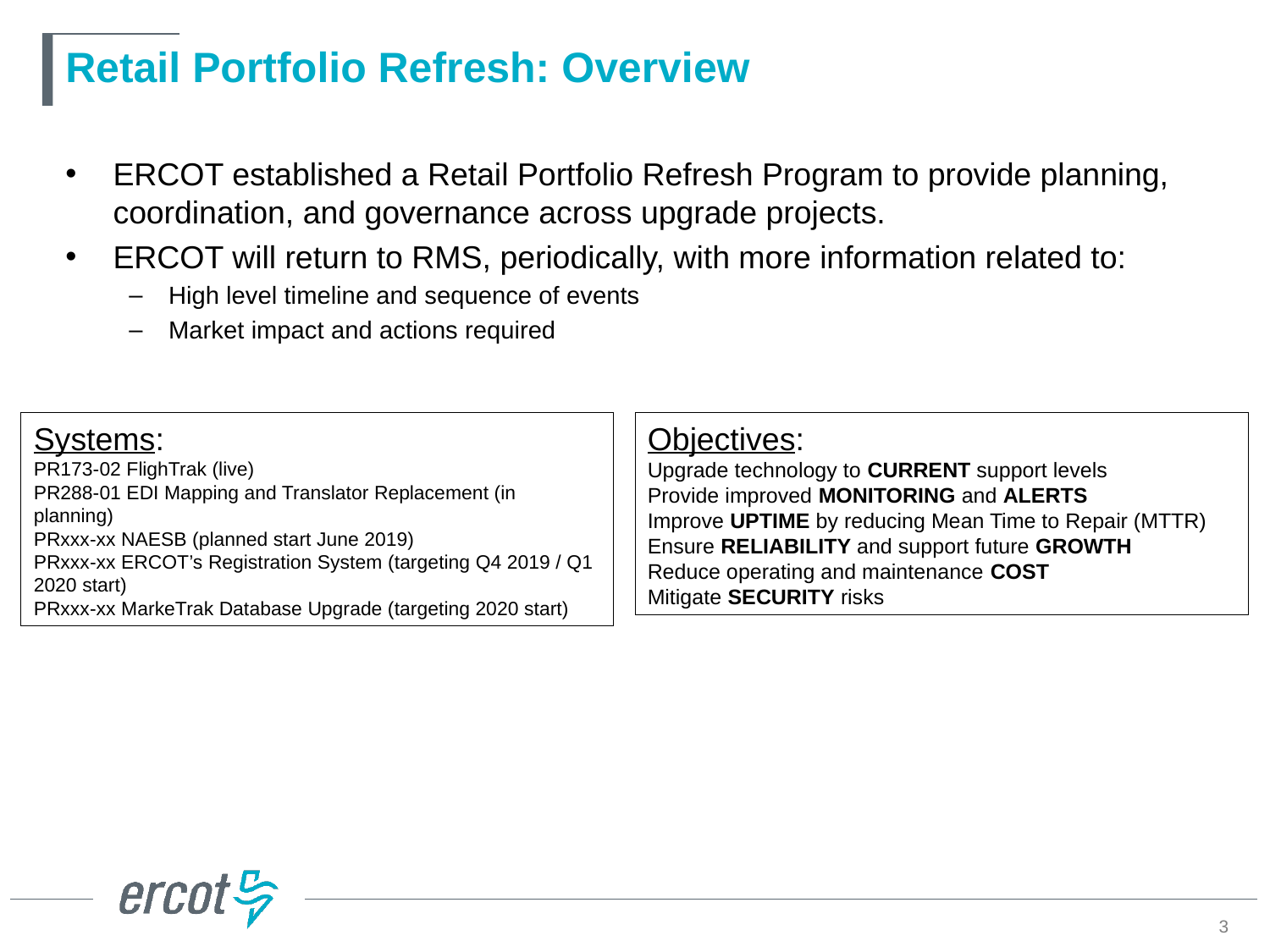

# Retail Portfolio Refresh: Overview
ERCOT established a Retail Portfolio Refresh Program to provide planning, coordination, and governance across upgrade projects.
ERCOT will return to RMS, periodically, with more information related to:
High level timeline and sequence of events
Market impact and actions required

Systems:
PR173-02 FlighTrak (live)
PR288-01 EDI Mapping and Translator Replacement (in planning)
PRxxx-xx NAESB (planned start June 2019)
PRxxx-xx ERCOT’s Registration System (targeting Q4 2019 / Q1 2020 start)
PRxxx-xx MarkeTrak Database Upgrade (targeting 2020 start)
Objectives:
Upgrade technology to CURRENT support levels
Provide improved MONITORING and ALERTS
Improve UPTIME by reducing Mean Time to Repair (MTTR)
Ensure RELIABILITY and support future GROWTH
Reduce operating and maintenance COST
Mitigate SECURITY risks